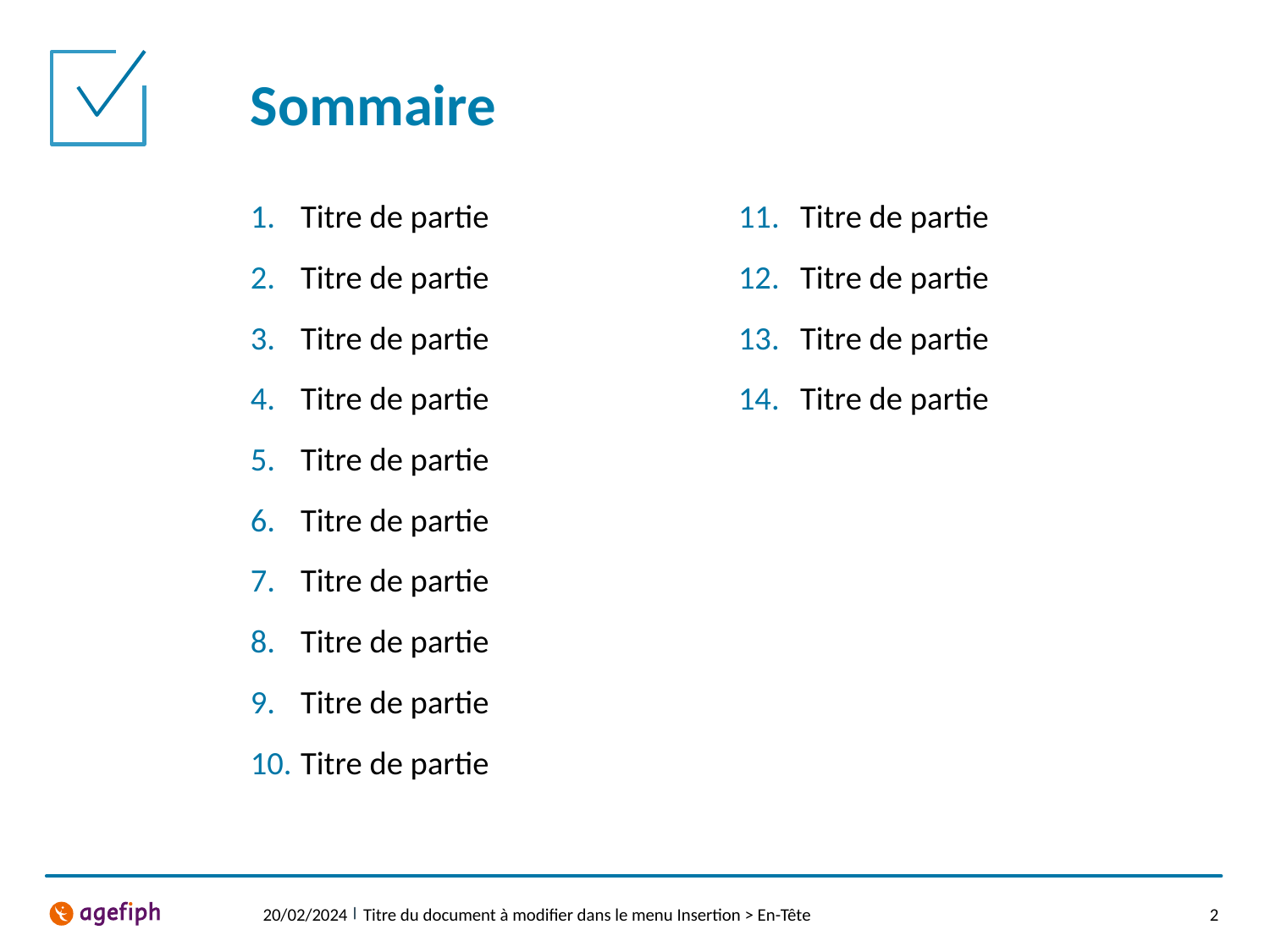

# Sommaire
Titre de partie
Titre de partie
Titre de partie
Titre de partie
Titre de partie
Titre de partie
Titre de partie
Titre de partie
Titre de partie
Titre de partie
Titre de partie
Titre de partie
Titre de partie
Titre de partie
20/02/2024
Titre du document à modifier dans le menu Insertion > En-Tête
2